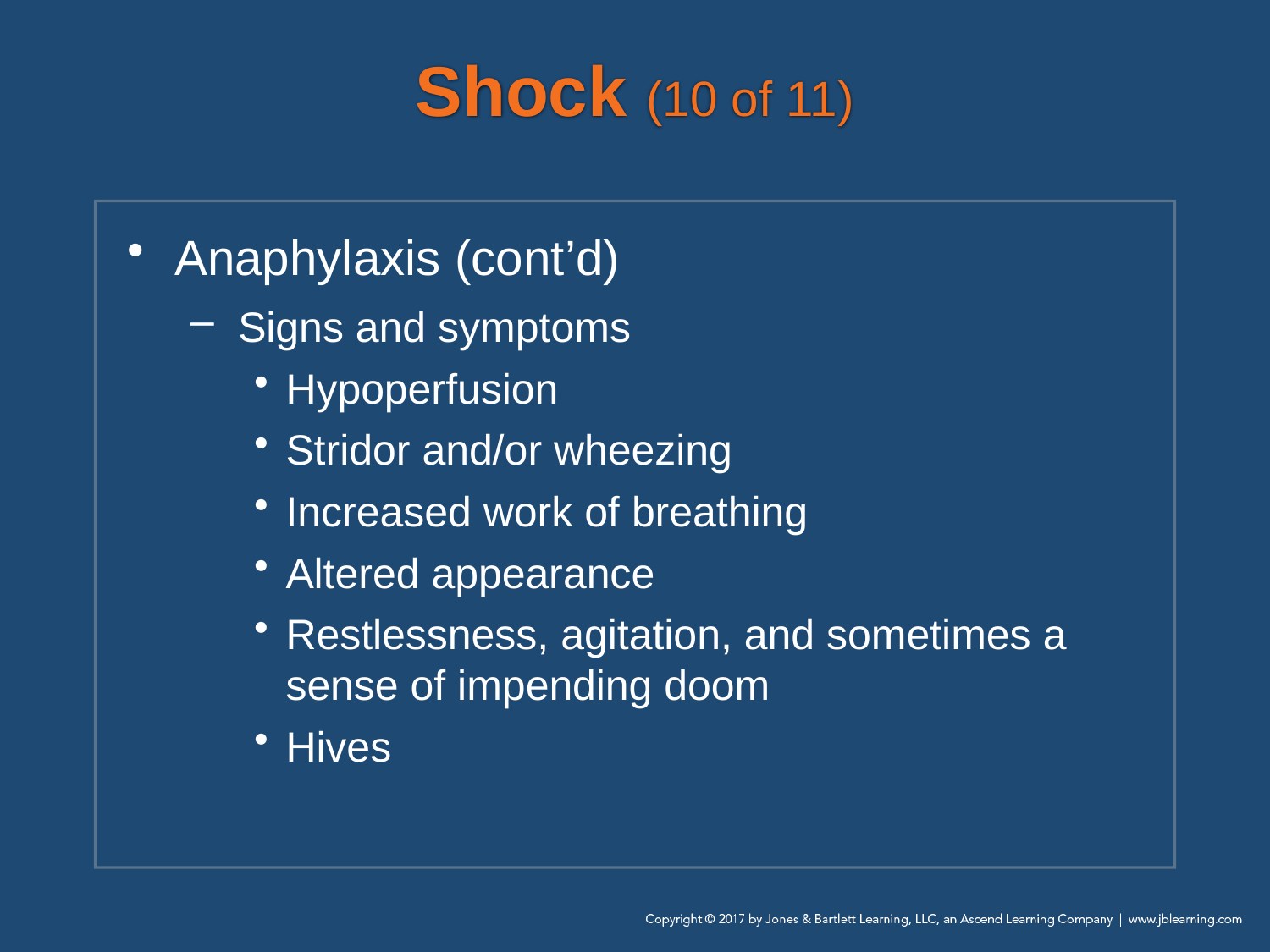

# Shock (10 of 11)
Anaphylaxis (cont’d)
Signs and symptoms
Hypoperfusion
Stridor and/or wheezing
Increased work of breathing
Altered appearance
Restlessness, agitation, and sometimes a sense of impending doom
Hives